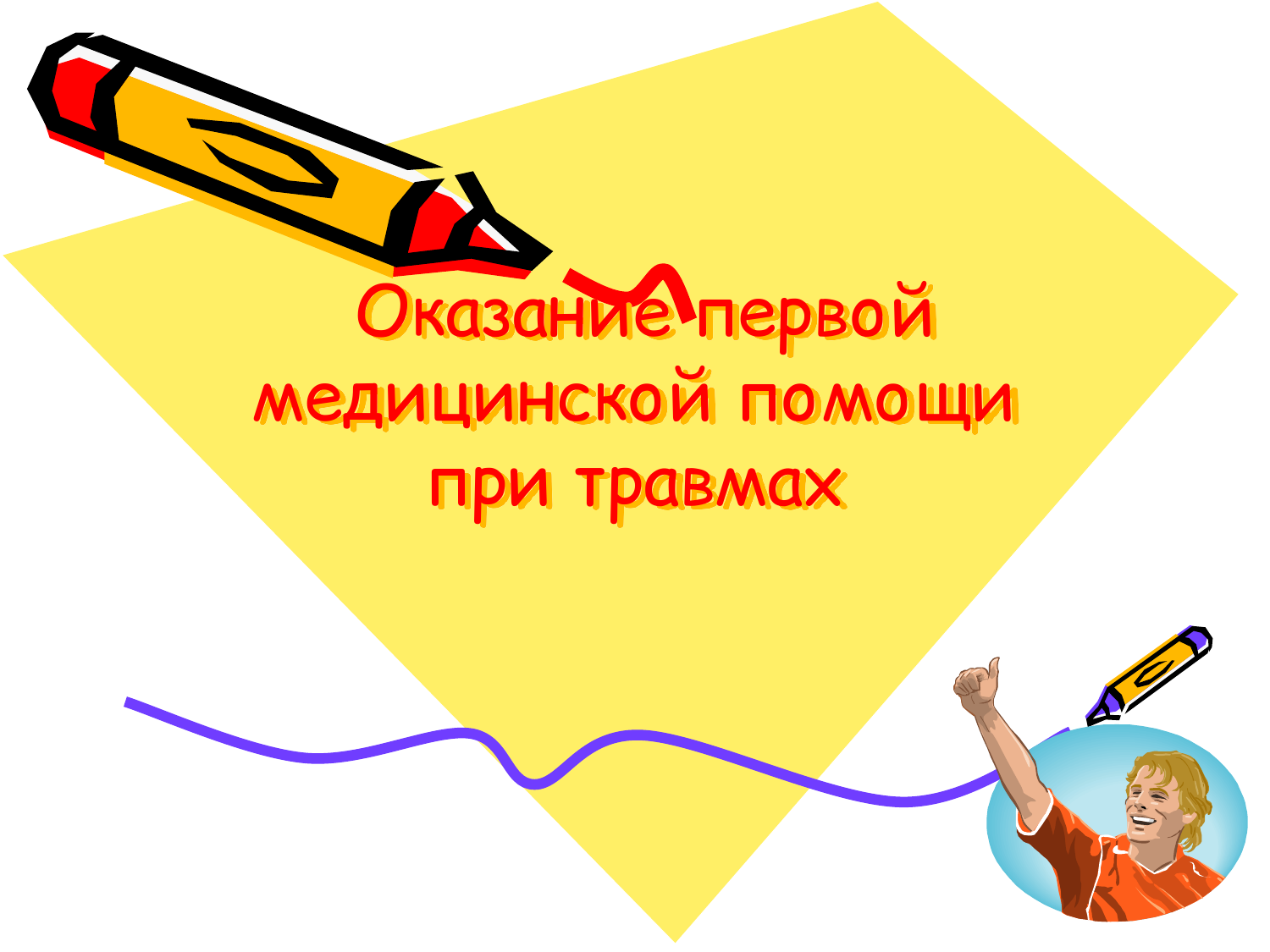

# Оказание первой медицинской помощи при травмах